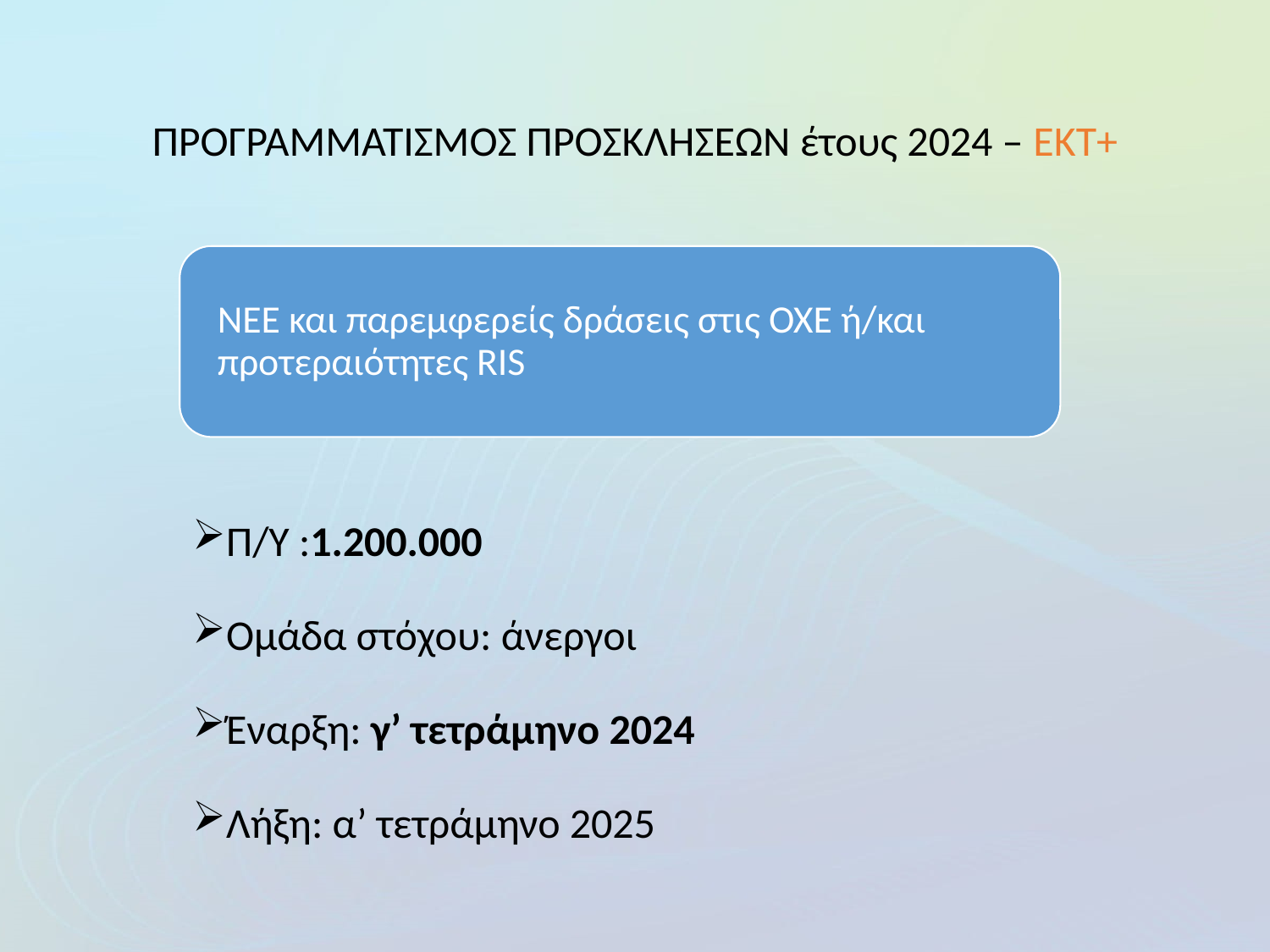

# ΠΡΟΓΡΑΜΜΑΤΙΣΜΟΣ ΠΡΟΣΚΛΗΣΕΩΝ έτους 2024 – ΕΚΤ+

ΝΕΕ και παρεμφερείς δράσεις στις ΟΧΕ ή/και προτεραιότητες RIS
Π/Υ :1.200.000
Ομάδα στόχου: άνεργοι
Έναρξη: γ’ τετράμηνο 2024
Λήξη: α’ τετράμηνο 2025